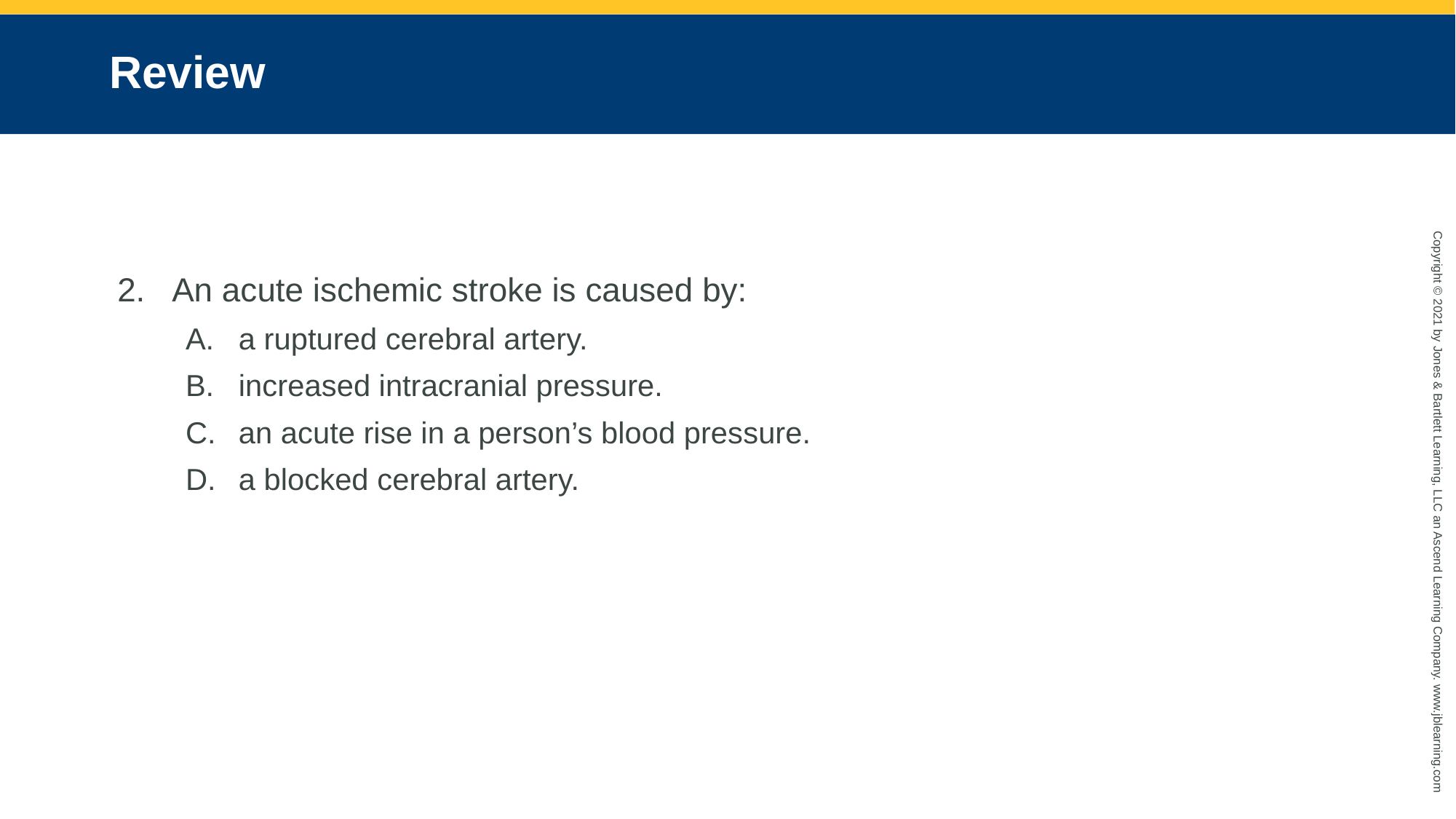

# Review
An acute ischemic stroke is caused by:
a ruptured cerebral artery.
increased intracranial pressure.
an acute rise in a person’s blood pressure.
a blocked cerebral artery.